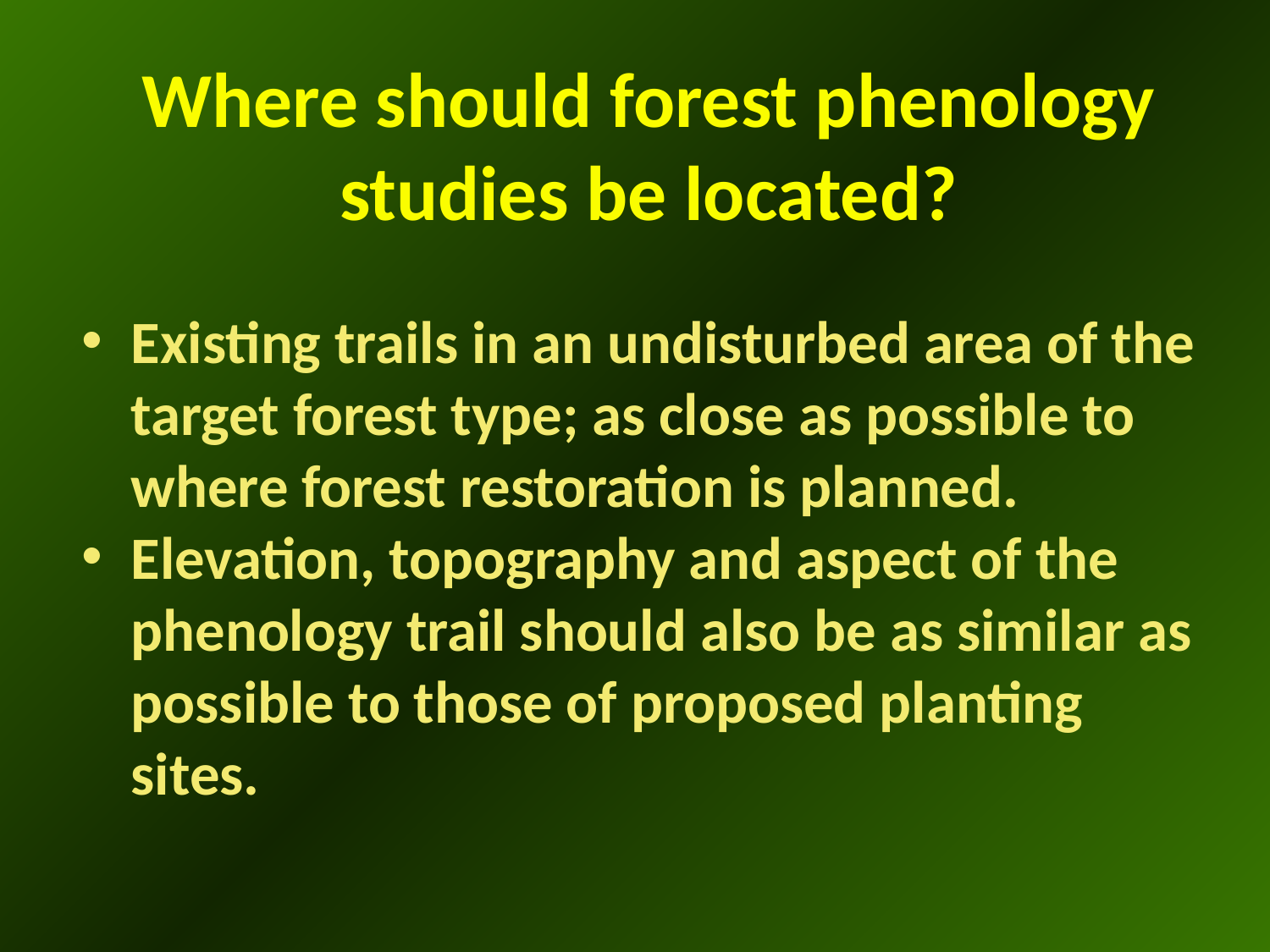

# Where should forest phenology studies be located?
Existing trails in an undisturbed area of the target forest type; as close as possible to where forest restoration is planned.
Elevation, topography and aspect of the phenology trail should also be as similar as possible to those of proposed planting sites.